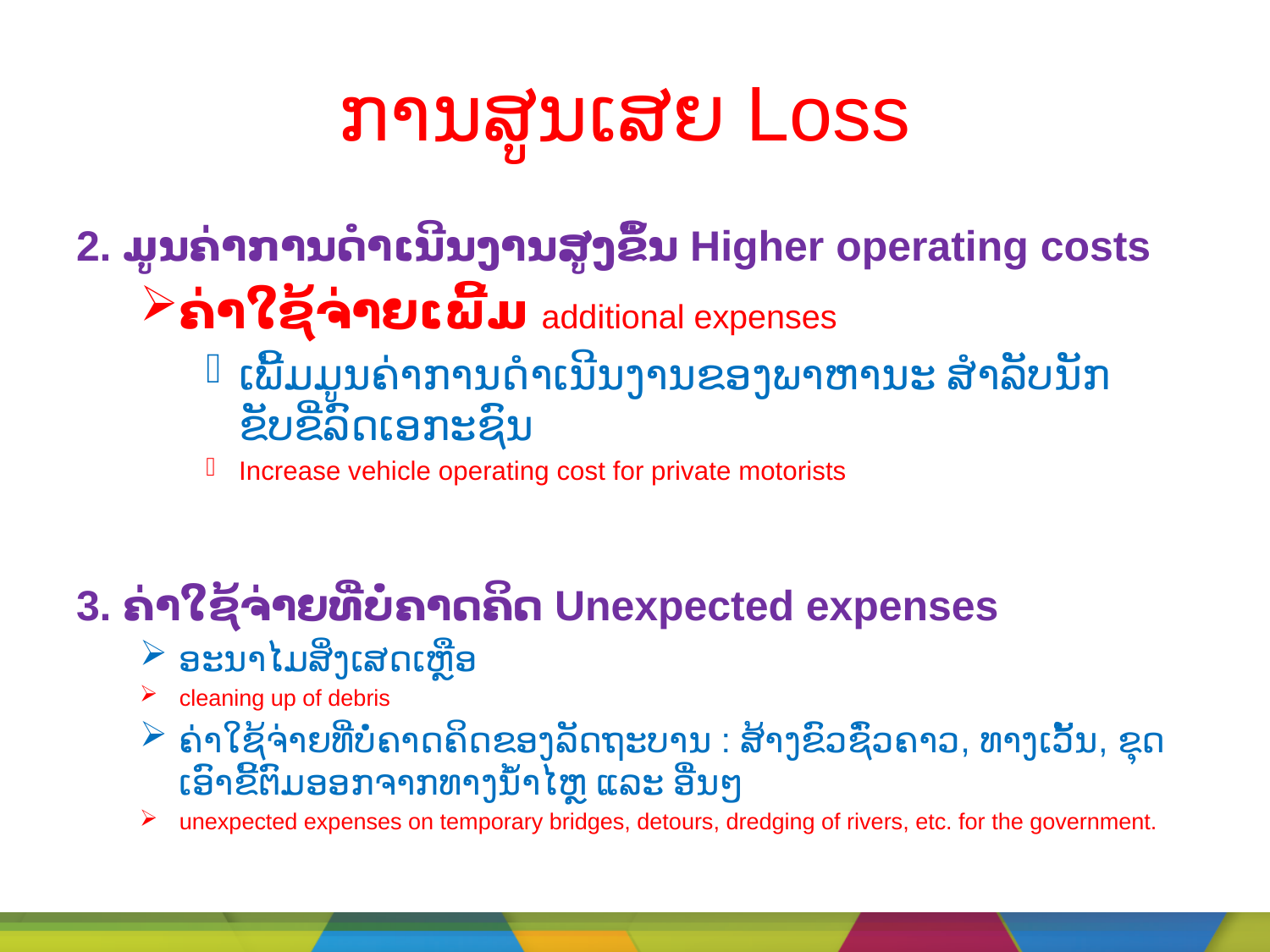

# ການສູນເສຍ Loss
2. ມູນຄ່າການດໍາເນີນງານສູງຂຶ້ນ Higher operating costs
ຄ່າໃຊ້ຈ່າຍເພີ້ມ additional expenses
ເພີ້ມມູນຄ່າການດໍາເນີນງານຂອງພາຫານະ ສໍາລັບນັກຂັບຂີ່ລົດເອກະຊົນ
Increase vehicle operating cost for private motorists

3. ຄ່າໃຊ້ຈ່າຍທີ່ບໍ່ຄາດຄິດ Unexpected expenses
ອະນາໄມສິ່ງເສດເຫຼືອ
cleaning up of debris
ຄ່າໃຊ້ຈ່າຍທີ່ບໍ່ຄາດຄິດຂອງລັດຖະບານ : ສ້າງຂົວຊົ່ວຄາວ, ທາງເວັ້ນ, ຂຸດເອົາຂີ້ຕົມອອກຈາກທາງນໍ້າໄຫຼ ແລະ ອື່ນໆ
unexpected expenses on temporary bridges, detours, dredging of rivers, etc. for the government.